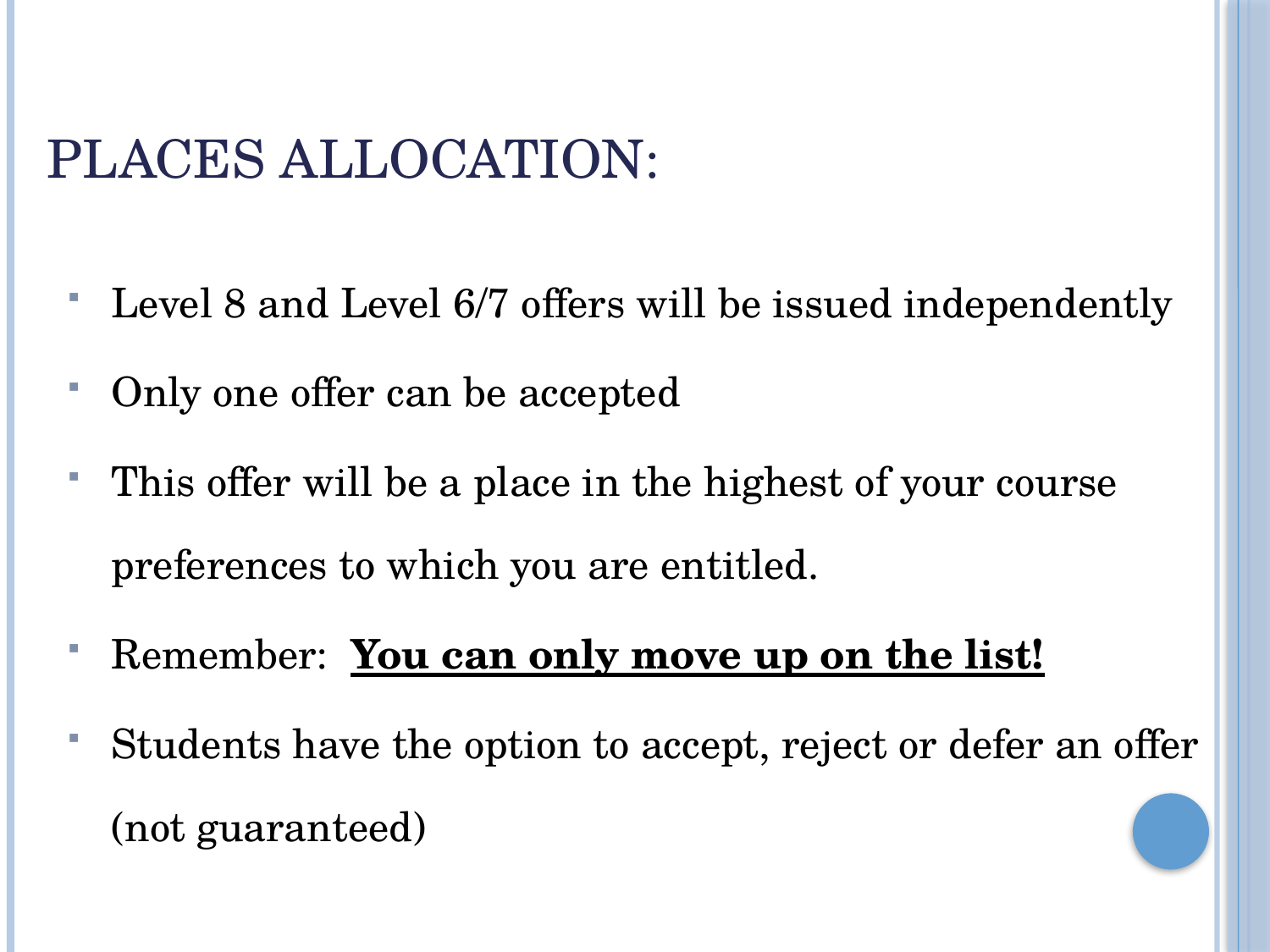

# Places Allocation:
Level 8 and Level 6/7 offers will be issued independently
Only one offer can be accepted
This offer will be a place in the highest of your course preferences to which you are entitled.
Remember:  You can only move up on the list!
Students have the option to accept, reject or defer an offer (not guaranteed)